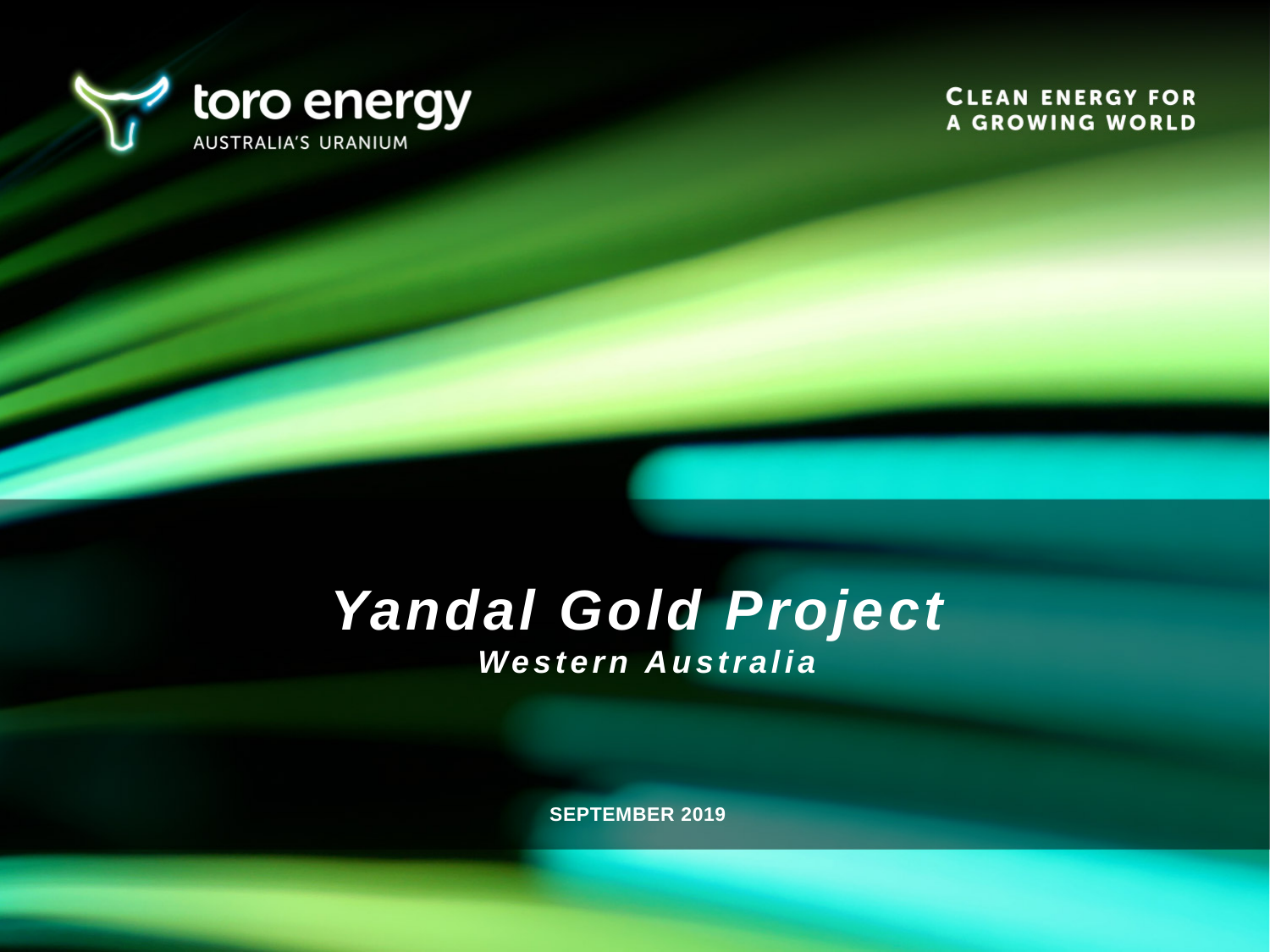

Yandal Gold Project
Western Australia
September 2019